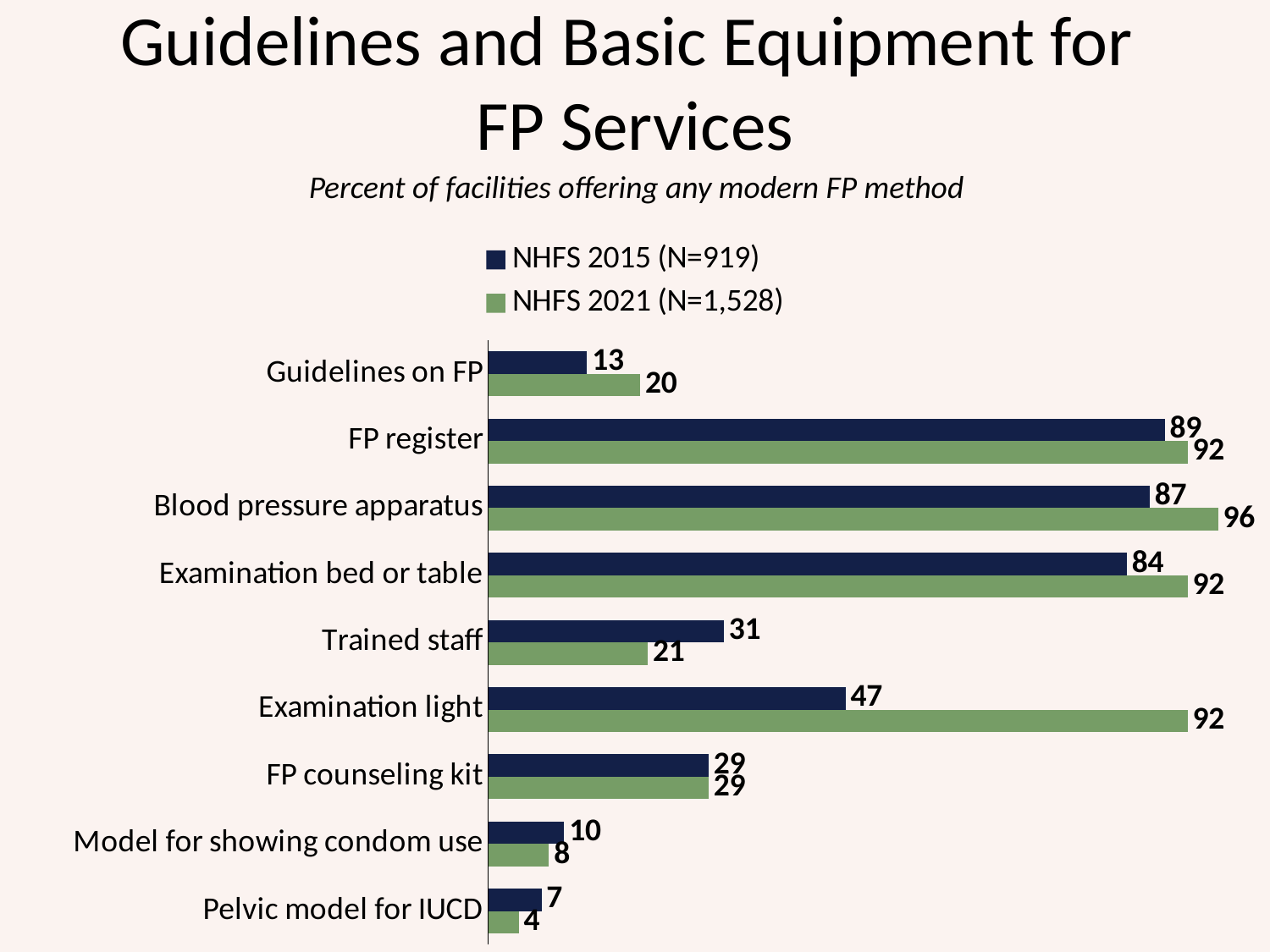

# Guidelines and Basic Equipment for FP Services
Percent of facilities offering any modern FP method

### Chart

| Category | NHFS 2021 (N=1,528) | NHFS 2015 (N=919) |
|---|---|---|
| Pelvic model for IUCD | 4.0 | 7.0 |
| Model for showing condom use | 8.0 | 10.0 |
| FP counseling kit | 29.0 | 29.0 |
| Examination light | 92.0 | 47.0 |
| Trained staff | 21.0 | 31.0 |
| Examination bed or table | 92.0 | 84.0 |
| Blood pressure apparatus | 96.0 | 87.0 |
| FP register | 92.0 | 89.0 |
| Guidelines on FP | 20.0 | 13.0 |